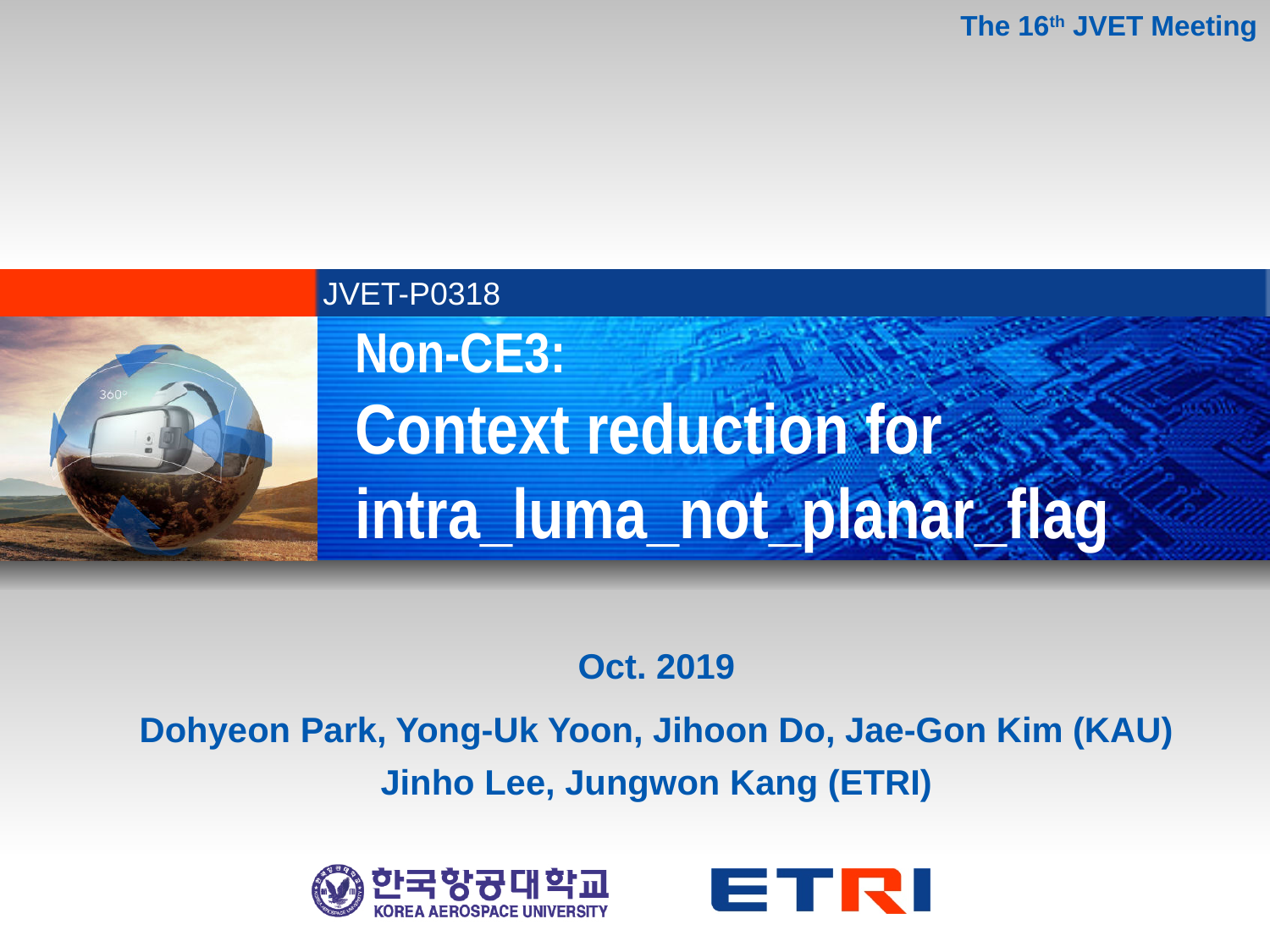

The 16th JVET Meeting
JVET-P0318
Non-CE3:
Context reduction for
intra_luma_not_planar_flag

Oct. 2019
Dohyeon Park, Yong-Uk Yoon, Jihoon Do, Jae-Gon Kim (KAU)
Jinho Lee, Jungwon Kang (ETRI)